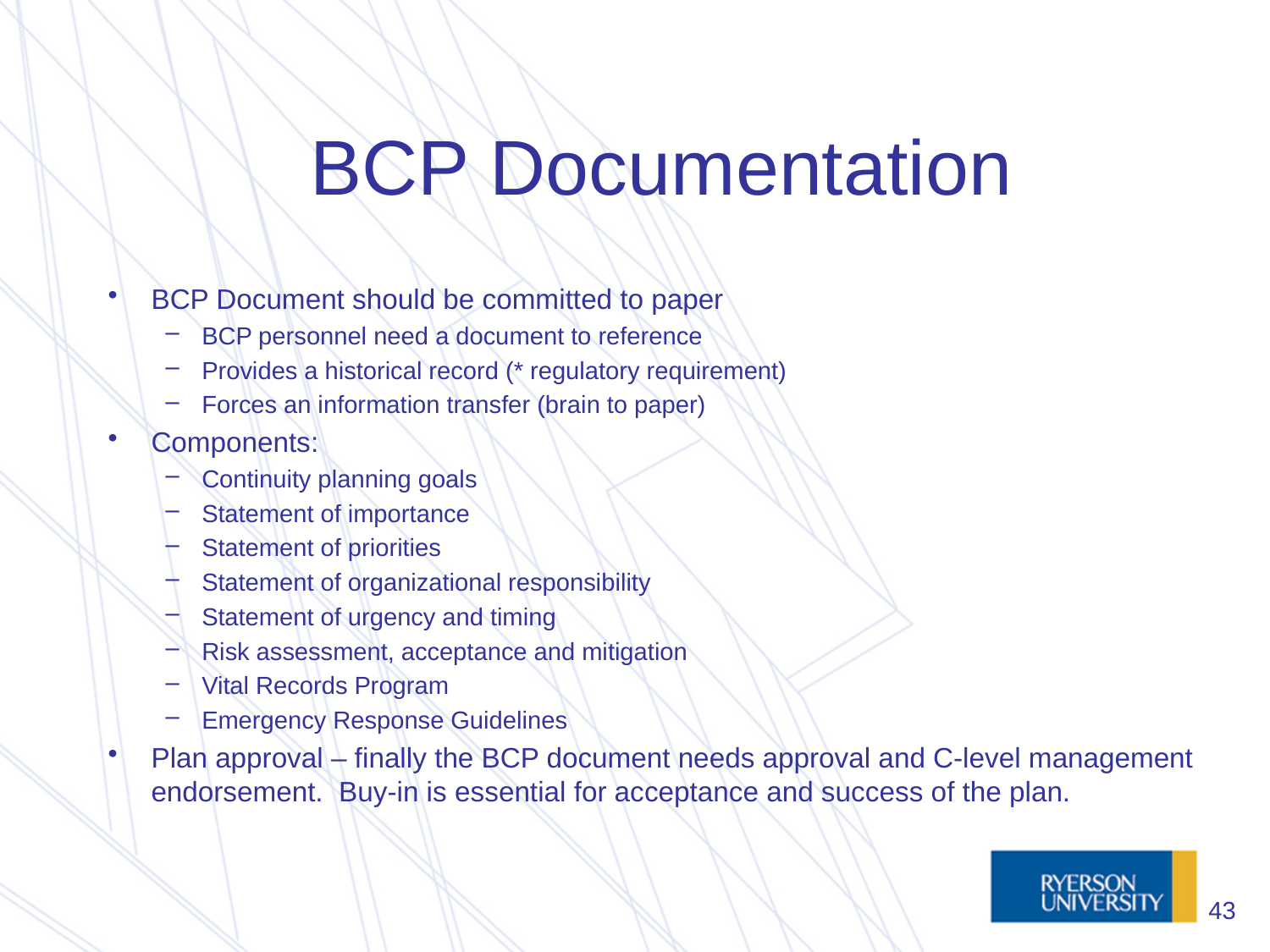

# BCP Documentation
BCP Document should be committed to paper
BCP personnel need a document to reference
Provides a historical record (* regulatory requirement)‏
Forces an information transfer (brain to paper)‏
Components:
Continuity planning goals
Statement of importance
Statement of priorities
Statement of organizational responsibility
Statement of urgency and timing
Risk assessment, acceptance and mitigation
Vital Records Program
Emergency Response Guidelines
Plan approval – finally the BCP document needs approval and C-level management endorsement.  Buy-in is essential for acceptance and success of the plan.
43